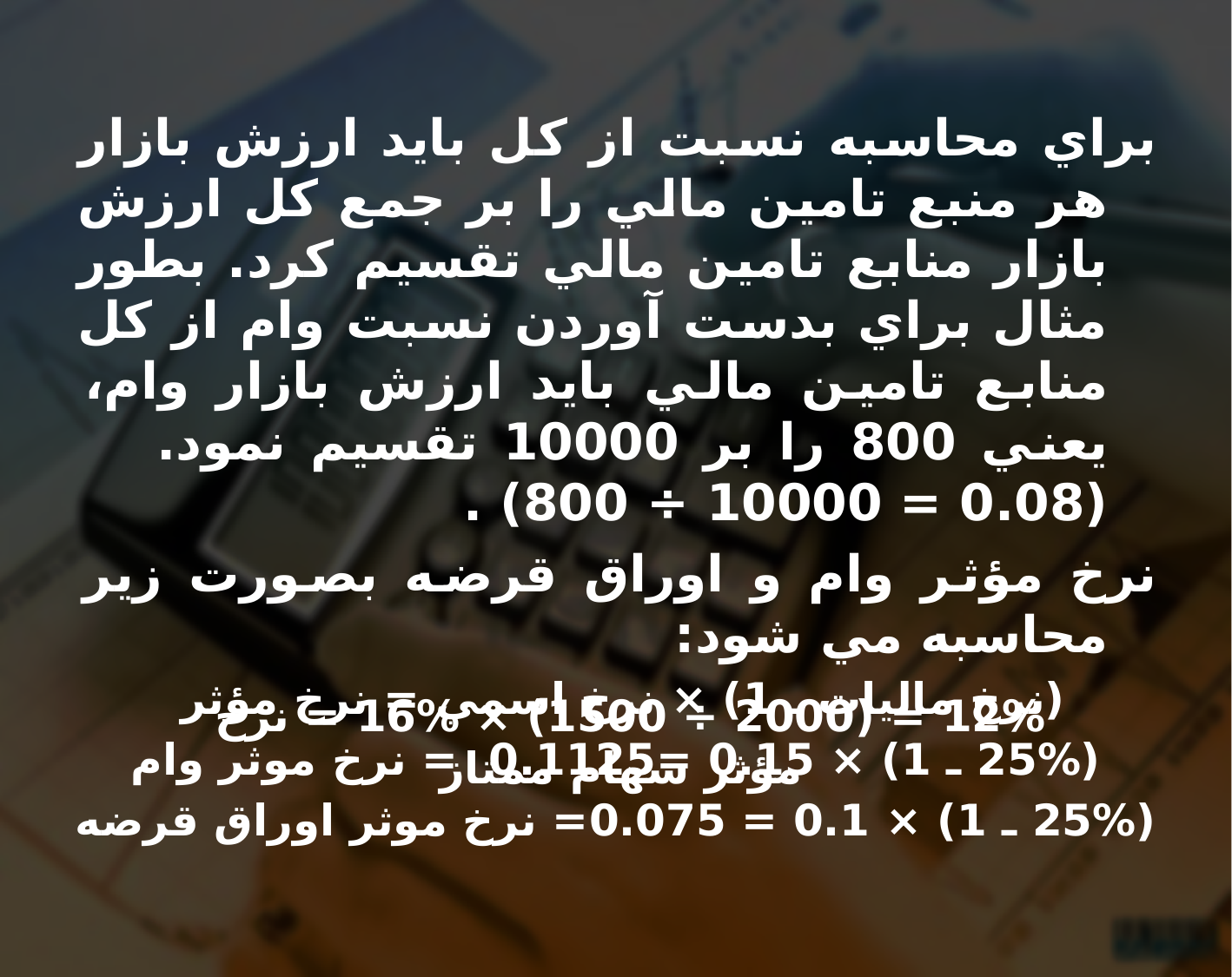

براي محاسبه نسبت از كل بايد ارزش بازار هر منبع تامين مالي را بر جمع كل ارزش بازار منابع تامين مالي تقسيم كرد. بطور مثال براي بدست آوردن نسبت وام از كل منابع تامين مالي بايد ارزش بازار وام، يعني 800 را بر 10000 تقسيم نمود.    (0.08 = 10000 ÷ 800) .
نرخ مؤثر وام و اوراق قرضه بصورت زير محاسبه مي شود:
(نرخ ماليات ـ 1) × نرخ اسمي = نرخ مؤثر
(25% ـ 1) × 0.15 =0.1125  = نرخ موثر وام
(25% ـ 1) × 0.1 = 0.075= نرخ موثر اوراق قرضه
  12% = (2000 ÷ 1500) × 16% = نرخ مؤثر سهام ممتاز